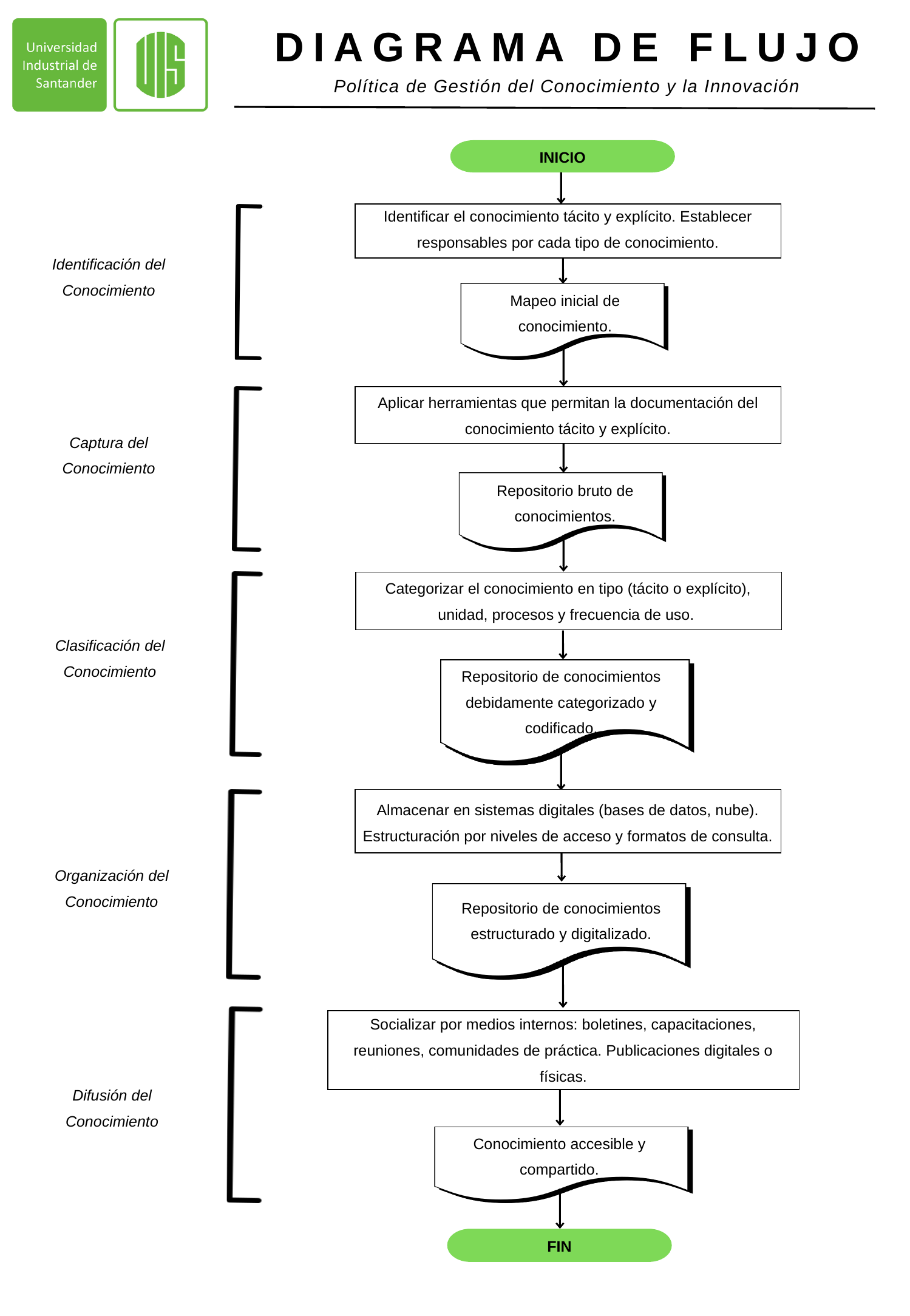

DIAGRAMA DE FLUJO

Política de Gestión del Conocimiento y la Innovación

INICIO

Identificar el conocimiento tácito y explícito. Establecer responsables por cada tipo de conocimiento.

Identificación del Conocimiento

Mapeo inicial de conocimiento.

Aplicar herramientas que permitan la documentación del conocimiento tácito y explícito.

Captura del Conocimiento

Repositorio bruto de conocimientos.

Categorizar el conocimiento en tipo (tácito o explícito), unidad, procesos y frecuencia de uso.

Clasificación del Conocimiento

Repositorio de conocimientos debidamente categorizado y codificado.

Almacenar en sistemas digitales (bases de datos, nube). Estructuración por niveles de acceso y formatos de consulta.

Organización del Conocimiento

Repositorio de conocimientos estructurado y digitalizado.

Socializar por medios internos: boletines, capacitaciones, reuniones, comunidades de práctica. Publicaciones digitales o físicas.
Difusión del Conocimiento

Conocimiento accesible y compartido.

FIN